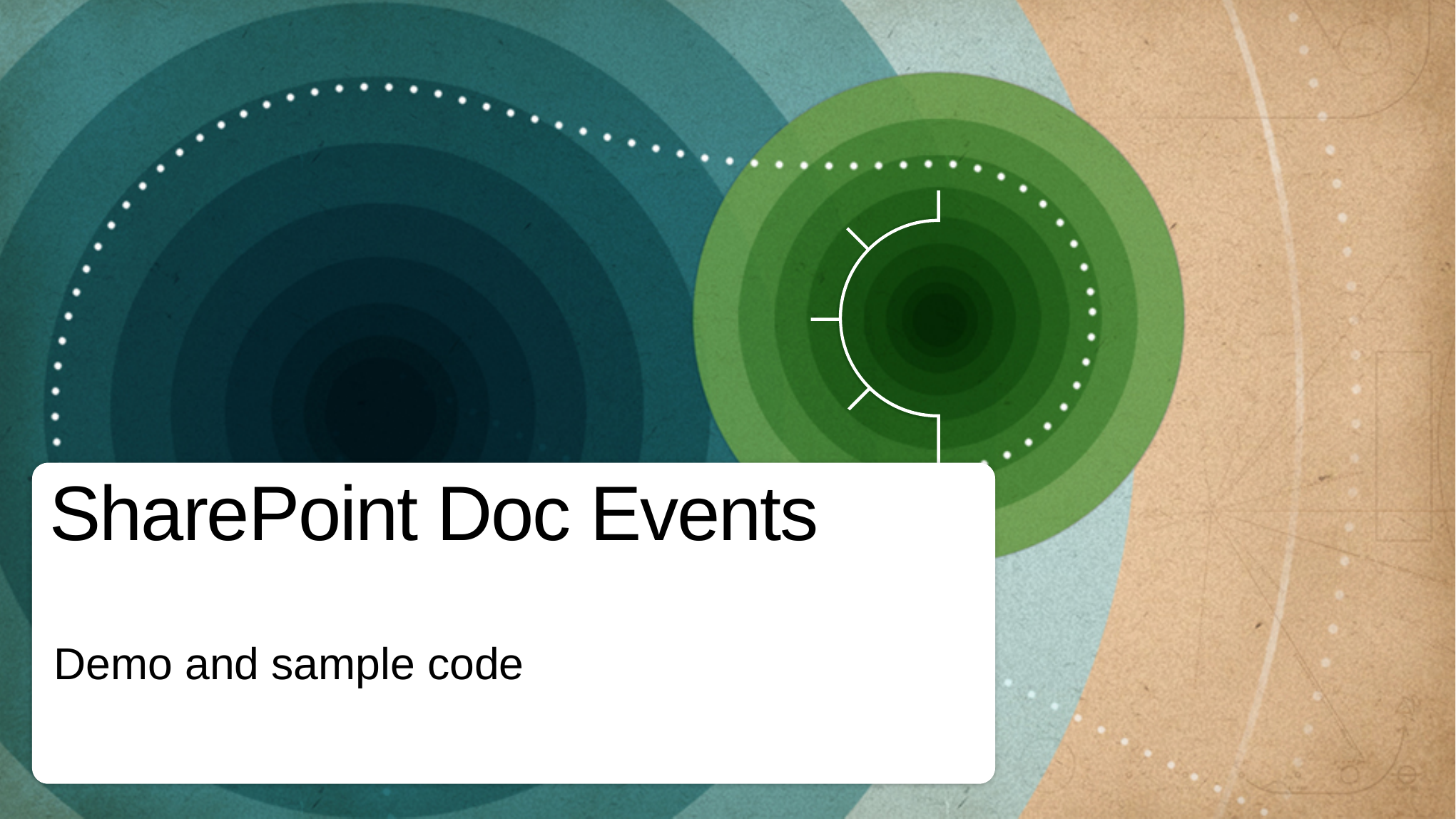

# SharePoint Doc Events
Demo and sample code